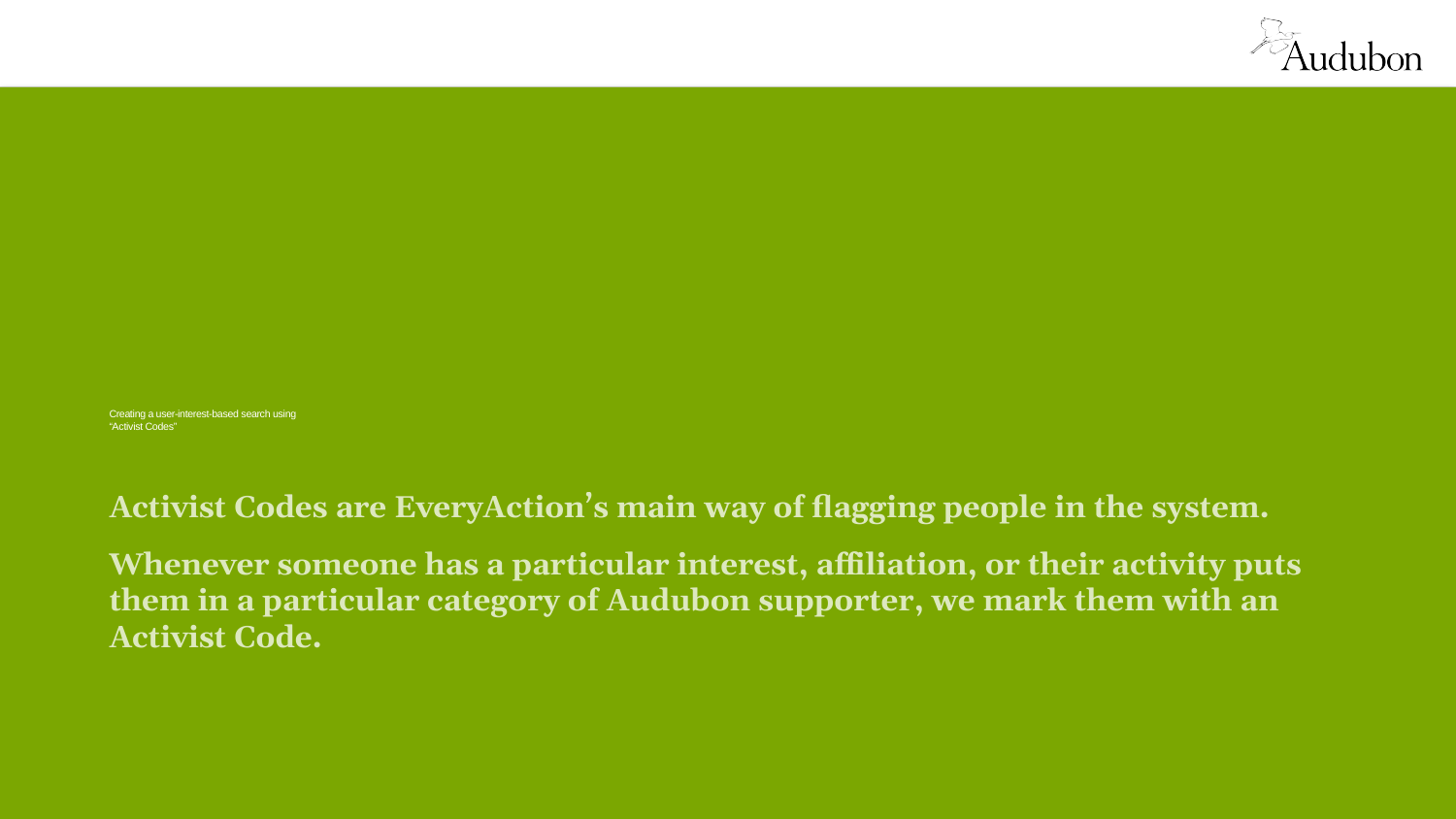

# Creating a user-interest-based search using “Activist Codes”
Activist Codes are EveryAction’s main way of flagging people in the system.
Whenever someone has a particular interest, affiliation, or their activity puts them in a particular category of Audubon supporter, we mark them with an Activist Code.